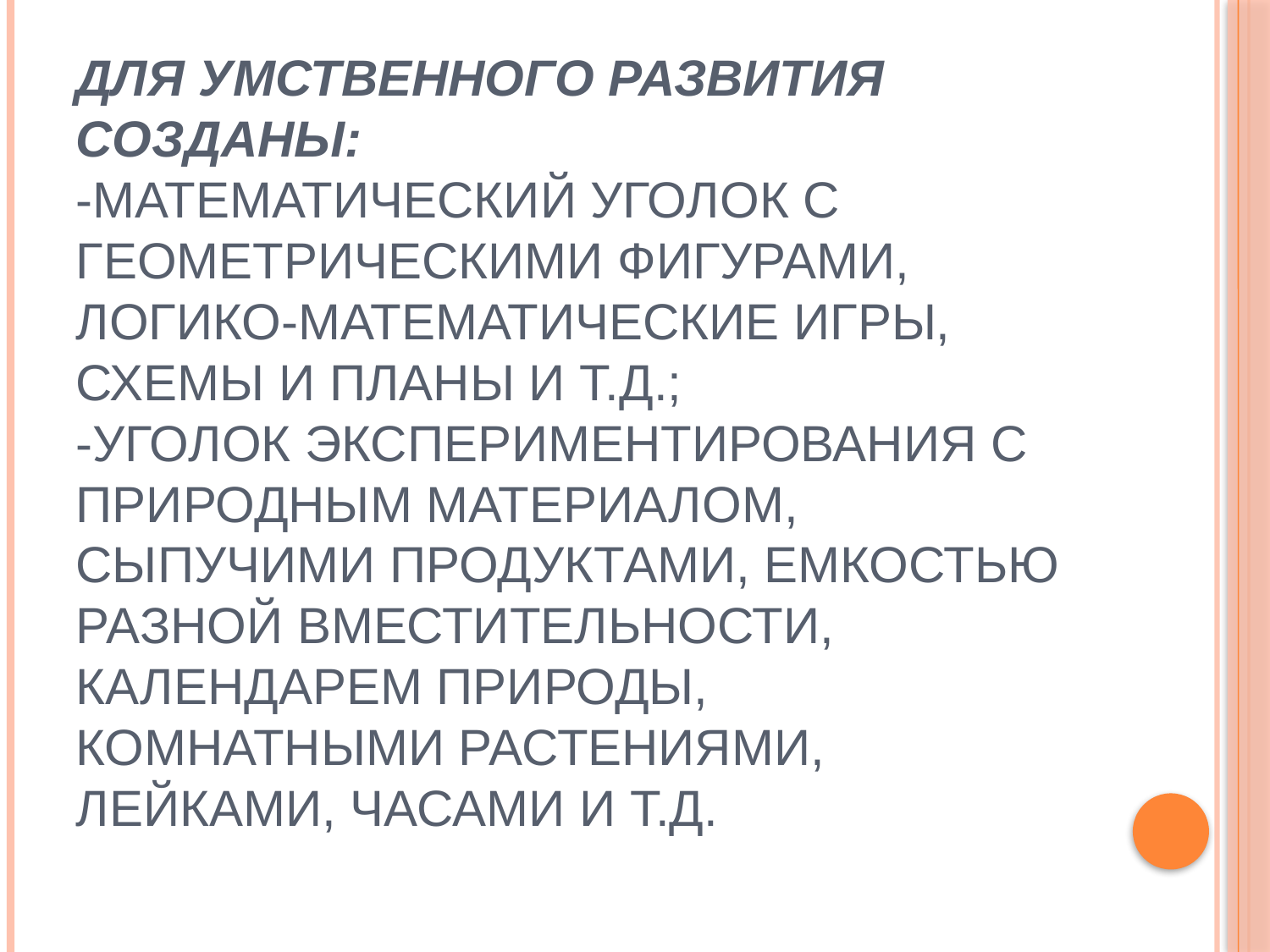

# Для умственного развития созданы: -математический уголок с геометрическими фигурами, логико-математические игры, схемы и планы и т.д.; -уголок экспериментирования с природным материалом, сыпучими продуктами, емкостью разной вместительности, календарем природы, комнатными растениями, лейками, часами и т.д.